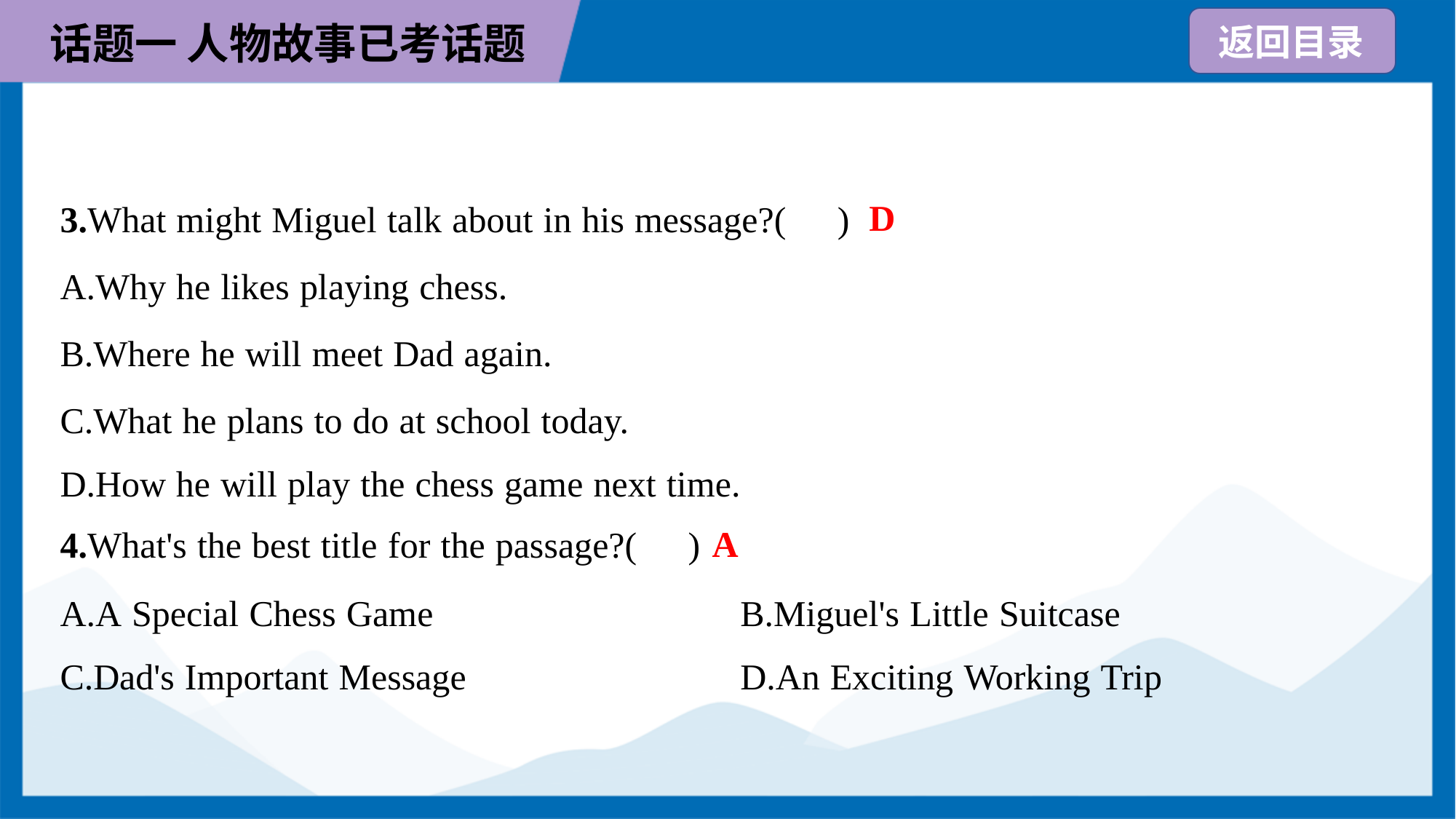

D
3.What might Miguel talk about in his message?(     )
A.Why he likes playing chess.
B.Where he will meet Dad again.
C.What he plans to do at school today.
D.How he will play the chess game next time.
A
4.What's the best title for the passage?(     )
A.A Special Chess Game	B.Miguel's Little Suitcase
C.Dad's Important Message	D.An Exciting Working Trip